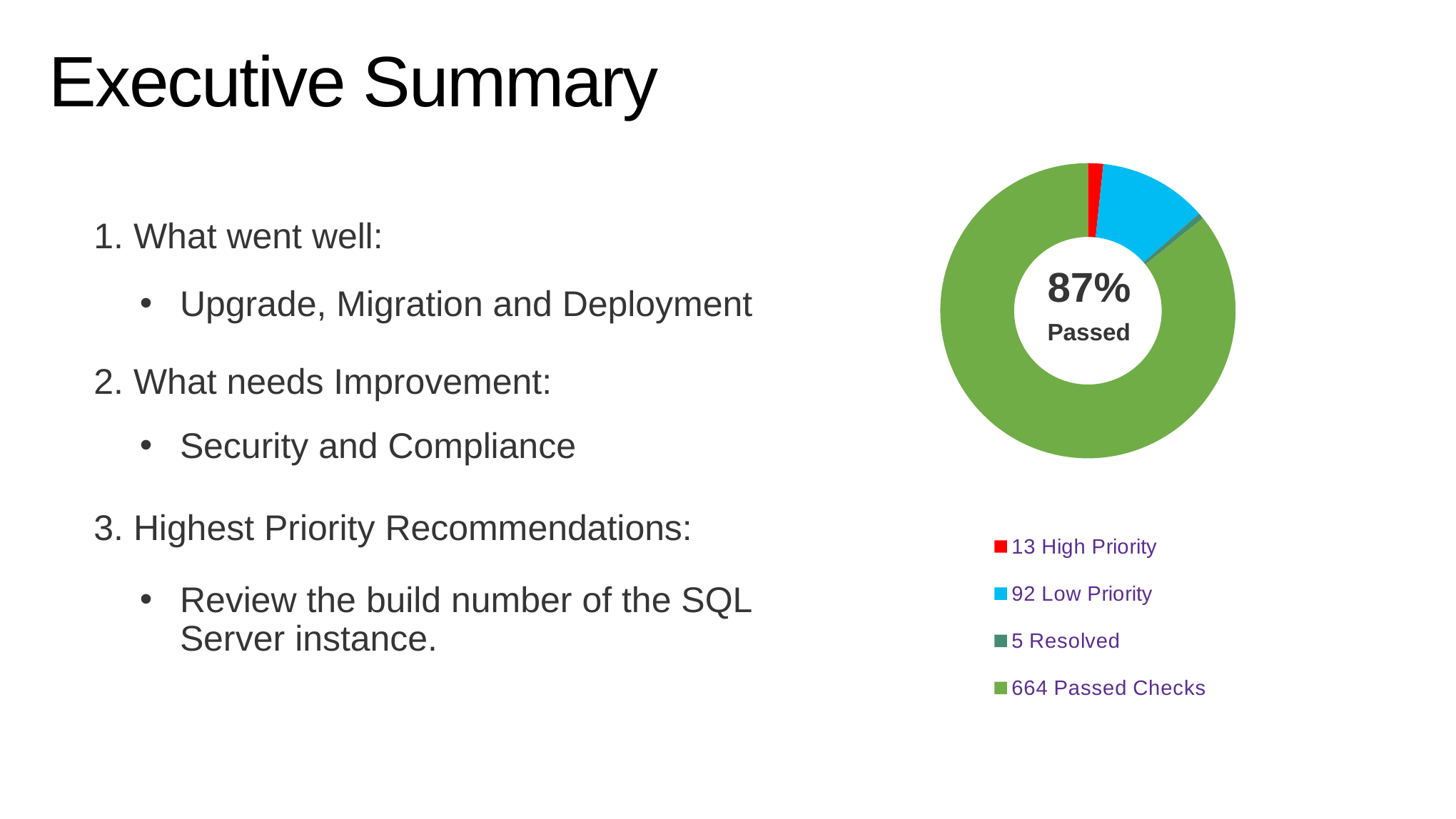

# Executive Summary

### Chart

| Category | Column1 |
|---|---|
| 13 High Priority  | 13.0 |
|  | None |
| 92 Low Priority | 92.0 |
|  | None |
| 5 Resolved | 5.0 |
|  | None |
| 664 Passed Checks | 664.0 |
1. What went well:
87%
Passed
Upgrade, Migration and Deployment
2. What needs Improvement:
Security and Compliance
3. Highest Priority Recommendations:
Review the build number of the SQL Server instance.